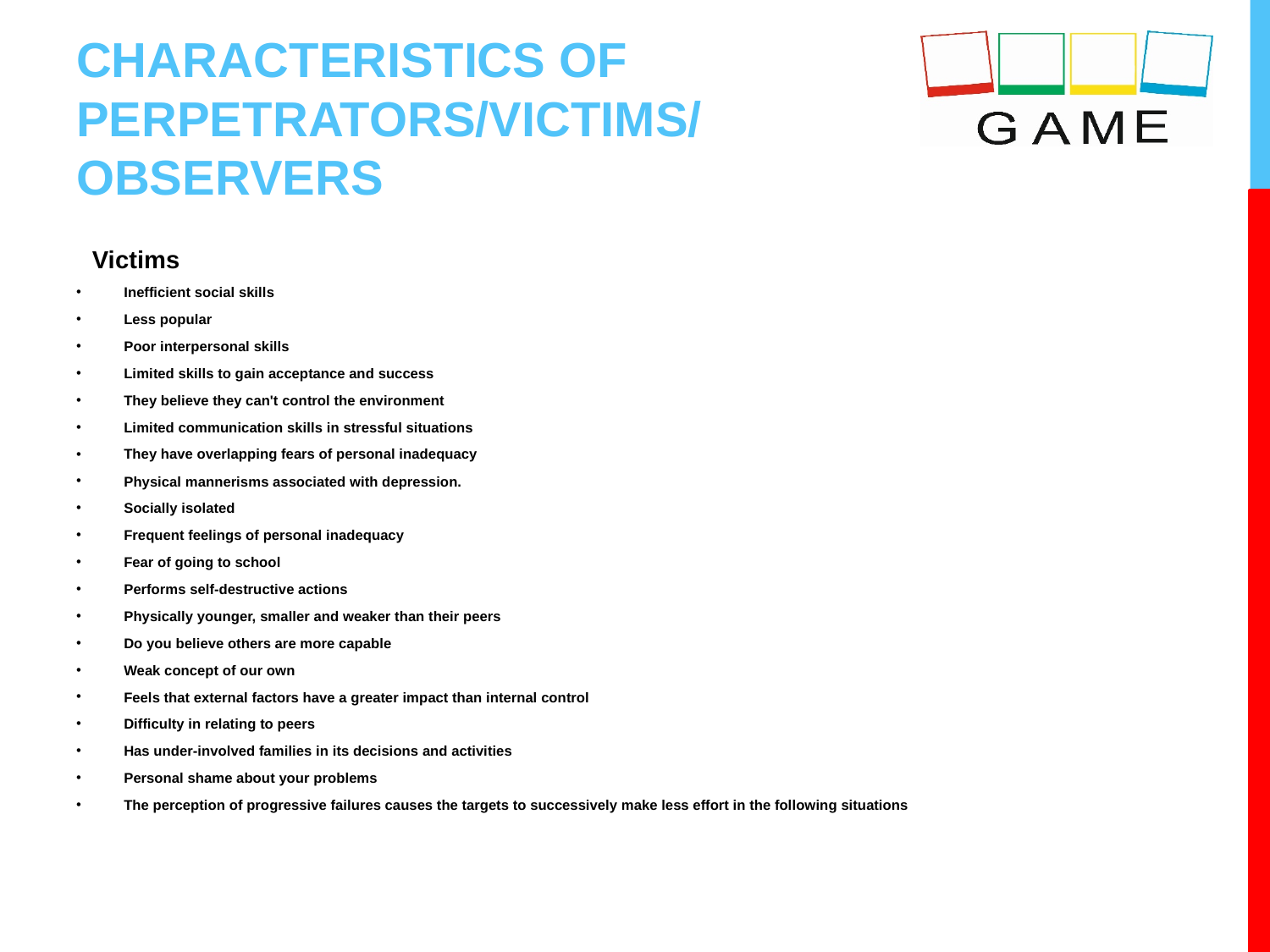

# CHARACTERISTICS OF PERPETRATORS/VICTIMS/ OBSERVERS
Victims
Inefficient social skills
Less popular
Poor interpersonal skills
Limited skills to gain acceptance and success
They believe they can't control the environment
Limited communication skills in stressful situations
They have overlapping fears of personal inadequacy
Physical mannerisms associated with depression.
Socially isolated
Frequent feelings of personal inadequacy
Fear of going to school
Performs self-destructive actions
Physically younger, smaller and weaker than their peers
Do you believe others are more capable
Weak concept of our own
Feels that external factors have a greater impact than internal control
Difficulty in relating to peers
Has under-involved families in its decisions and activities
Personal shame about your problems
The perception of progressive failures causes the targets to successively make less effort in the following situations